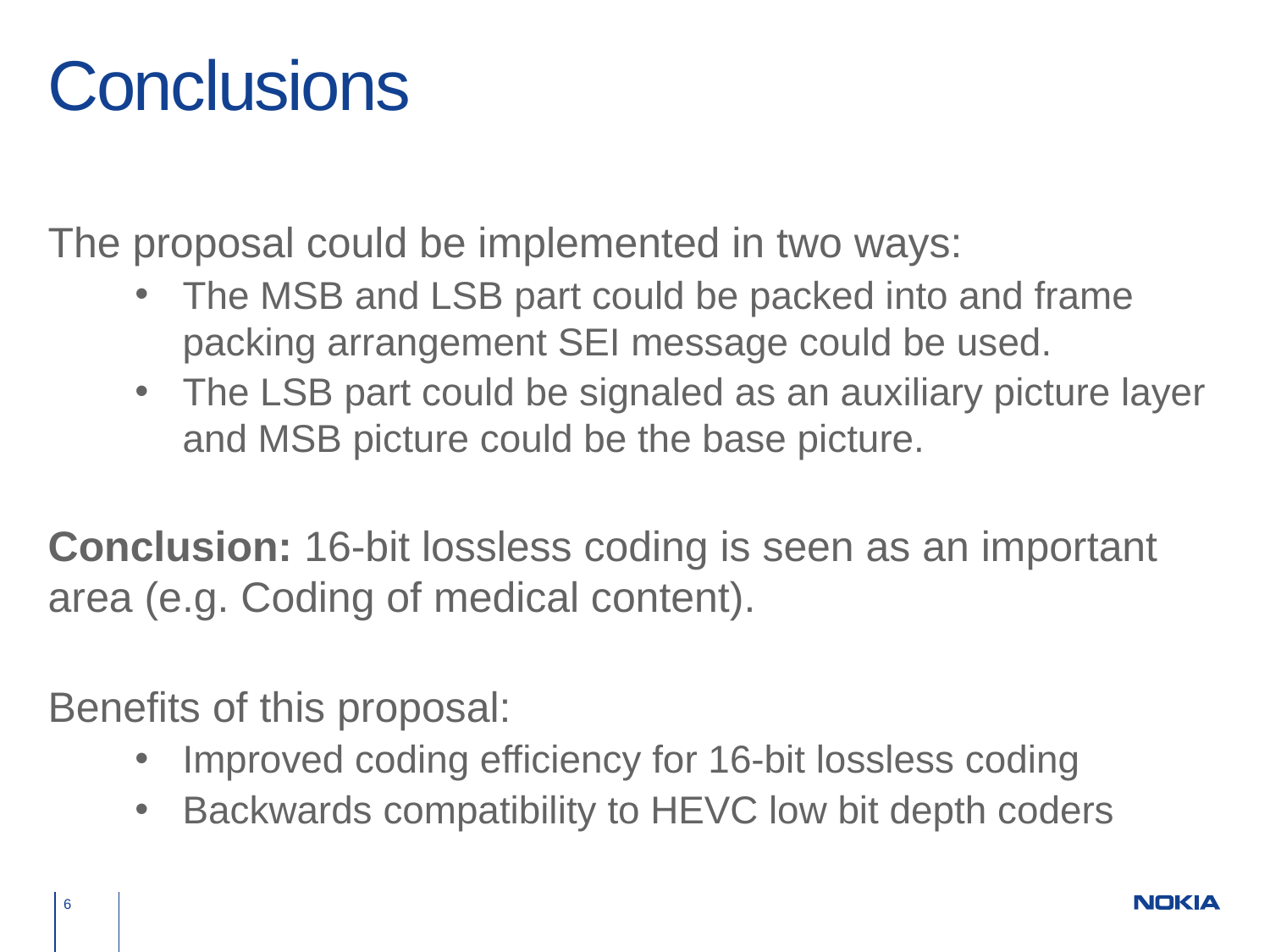

# Conclusions
The proposal could be implemented in two ways:
The MSB and LSB part could be packed into and frame packing arrangement SEI message could be used.
The LSB part could be signaled as an auxiliary picture layer and MSB picture could be the base picture.

Conclusion: 16-bit lossless coding is seen as an important area (e.g. Coding of medical content).

Benefits of this proposal:
Improved coding efficiency for 16-bit lossless coding
Backwards compatibility to HEVC low bit depth coders

6